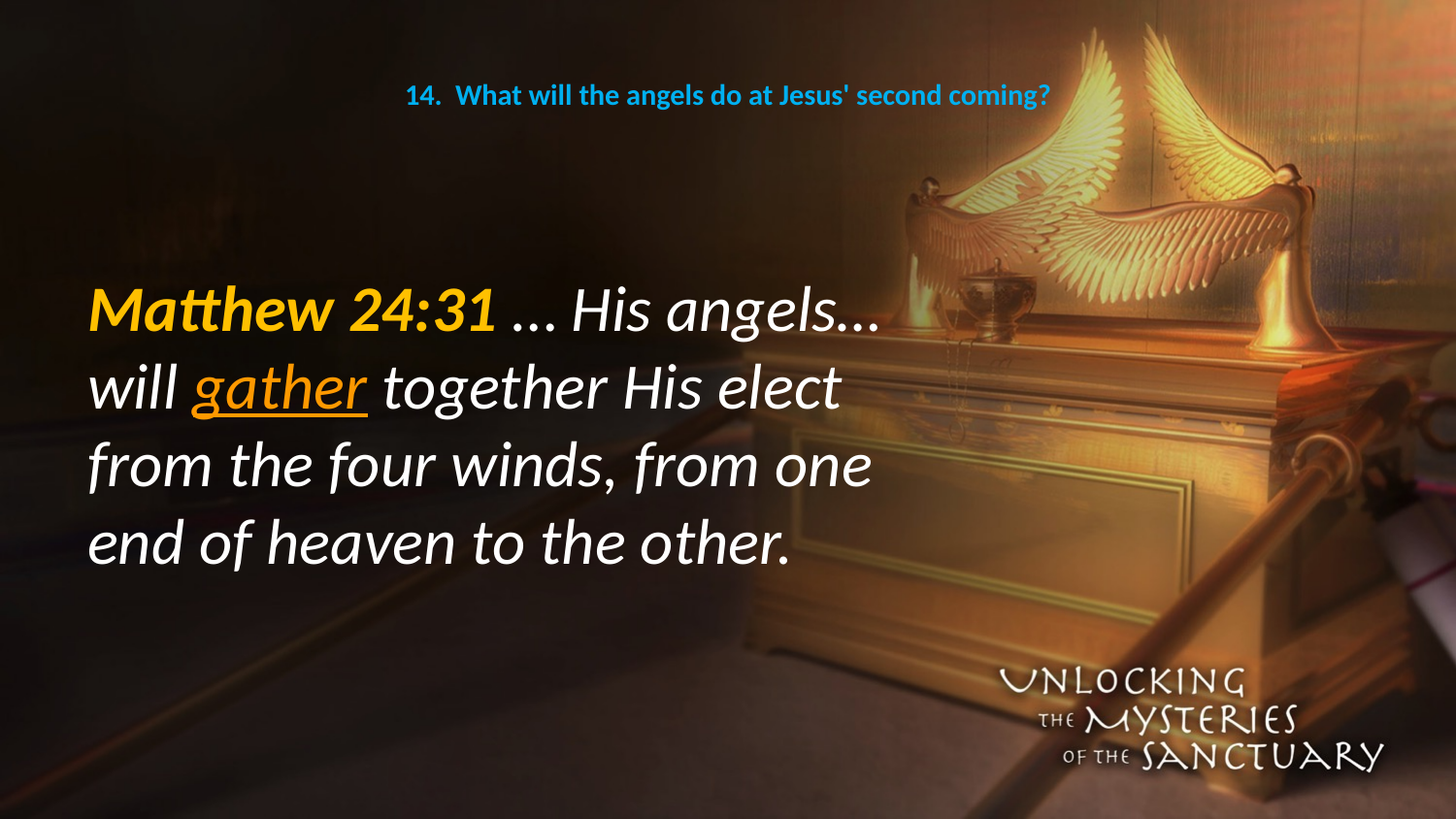

# 14.  What will the angels do at Jesus' second coming?

Matthew 24:31 … His angels…will gather together His elect from the four winds, from one end of heaven to the other.